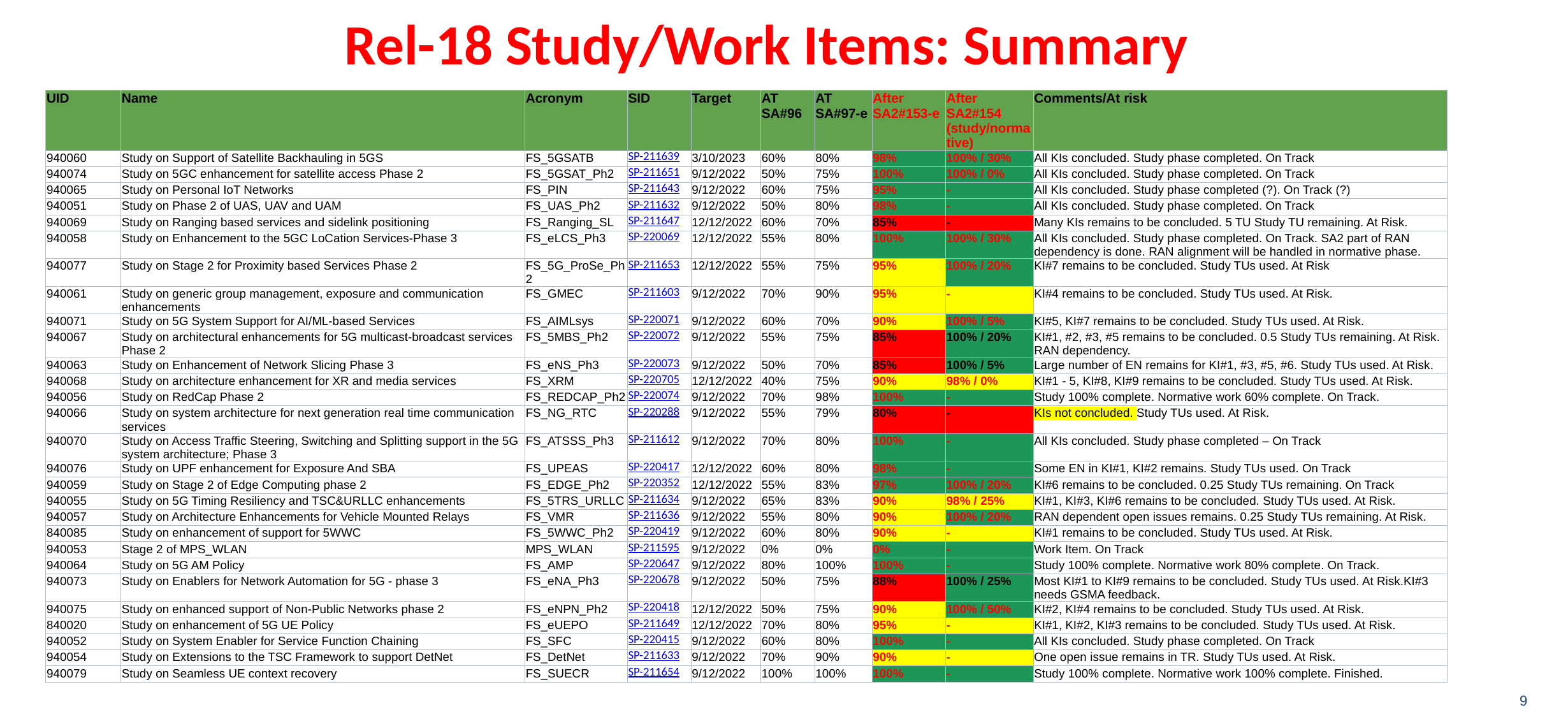

# Rel-18 Study/Work Items: Summary
| UID | Name | Acronym | SID | Target | AT SA#96 | AT SA#97-e | After SA2#153-e | After SA2#154 (study/normative) | Comments/At risk |
| --- | --- | --- | --- | --- | --- | --- | --- | --- | --- |
| 940060 | Study on Support of Satellite Backhauling in 5GS | FS\_5GSATB | SP-211639 | 3/10/2023 | 60% | 80% | 98% | 100% / 30% | All KIs concluded. Study phase completed. On Track |
| 940074 | Study on 5GC enhancement for satellite access Phase 2 | FS\_5GSAT\_Ph2 | SP-211651 | 9/12/2022 | 50% | 75% | 100% | 100% / 0% | All KIs concluded. Study phase completed. On Track |
| 940065 | Study on Personal IoT Networks | FS\_PIN | SP-211643 | 9/12/2022 | 60% | 75% | 95% | - | All KIs concluded. Study phase completed (?). On Track (?) |
| 940051 | Study on Phase 2 of UAS, UAV and UAM | FS\_UAS\_Ph2 | SP-211632 | 9/12/2022 | 50% | 80% | 98% | - | All KIs concluded. Study phase completed. On Track |
| 940069 | Study on Ranging based services and sidelink positioning | FS\_Ranging\_SL | SP-211647 | 12/12/2022 | 60% | 70% | 85% | - | Many KIs remains to be concluded. 5 TU Study TU remaining. At Risk. |
| 940058 | Study on Enhancement to the 5GC LoCation Services-Phase 3 | FS\_eLCS\_Ph3 | SP-220069 | 12/12/2022 | 55% | 80% | 100% | 100% / 30% | All KIs concluded. Study phase completed. On Track. SA2 part of RAN dependency is done. RAN alignment will be handled in normative phase. |
| 940077 | Study on Stage 2 for Proximity based Services Phase 2 | FS\_5G\_ProSe\_Ph2 | SP-211653 | 12/12/2022 | 55% | 75% | 95% | 100% / 20% | KI#7 remains to be concluded. Study TUs used. At Risk |
| 940061 | Study on generic group management, exposure and communication enhancements | FS\_GMEC | SP-211603 | 9/12/2022 | 70% | 90% | 95% | - | KI#4 remains to be concluded. Study TUs used. At Risk. |
| 940071 | Study on 5G System Support for AI/ML-based Services | FS\_AIMLsys | SP-220071 | 9/12/2022 | 60% | 70% | 90% | 100% / 5% | KI#5, KI#7 remains to be concluded. Study TUs used. At Risk. |
| 940067 | Study on architectural enhancements for 5G multicast-broadcast services Phase 2 | FS\_5MBS\_Ph2 | SP-220072 | 9/12/2022 | 55% | 75% | 85% | 100% / 20% | KI#1, #2, #3, #5 remains to be concluded. 0.5 Study TUs remaining. At Risk. RAN dependency. |
| 940063 | Study on Enhancement of Network Slicing Phase 3 | FS\_eNS\_Ph3 | SP-220073 | 9/12/2022 | 50% | 70% | 85% | 100% / 5% | Large number of EN remains for KI#1, #3, #5, #6. Study TUs used. At Risk. |
| 940068 | Study on architecture enhancement for XR and media services | FS\_XRM | SP-220705 | 12/12/2022 | 40% | 75% | 90% | 98% / 0% | KI#1 - 5, KI#8, KI#9 remains to be concluded. Study TUs used. At Risk. |
| 940056 | Study on RedCap Phase 2 | FS\_REDCAP\_Ph2 | SP-220074 | 9/12/2022 | 70% | 98% | 100% | - | Study 100% complete. Normative work 60% complete. On Track. |
| 940066 | Study on system architecture for next generation real time communication services | FS\_NG\_RTC | SP-220288 | 9/12/2022 | 55% | 79% | 80% | - | KIs not concluded. Study TUs used. At Risk. |
| 940070 | Study on Access Traffic Steering, Switching and Splitting support in the 5G system architecture; Phase 3 | FS\_ATSSS\_Ph3 | SP-211612 | 9/12/2022 | 70% | 80% | 100% | - | All KIs concluded. Study phase completed – On Track |
| 940076 | Study on UPF enhancement for Exposure And SBA | FS\_UPEAS | SP-220417 | 12/12/2022 | 60% | 80% | 98% | - | Some EN in KI#1, KI#2 remains. Study TUs used. On Track |
| 940059 | Study on Stage 2 of Edge Computing phase 2 | FS\_EDGE\_Ph2 | SP-220352 | 12/12/2022 | 55% | 83% | 97% | 100% / 20% | KI#6 remains to be concluded. 0.25 Study TUs remaining. On Track |
| 940055 | Study on 5G Timing Resiliency and TSC&URLLC enhancements | FS\_5TRS\_URLLC | SP-211634 | 9/12/2022 | 65% | 83% | 90% | 98% / 25% | KI#1, KI#3, KI#6 remains to be concluded. Study TUs used. At Risk. |
| 940057 | Study on Architecture Enhancements for Vehicle Mounted Relays | FS\_VMR | SP-211636 | 9/12/2022 | 55% | 80% | 90% | 100% / 20% | RAN dependent open issues remains. 0.25 Study TUs remaining. At Risk. |
| 840085 | Study on enhancement of support for 5WWC | FS\_5WWC\_Ph2 | SP-220419 | 9/12/2022 | 60% | 80% | 90% | - | KI#1 remains to be concluded. Study TUs used. At Risk. |
| 940053 | Stage 2 of MPS\_WLAN | MPS\_WLAN | SP-211595 | 9/12/2022 | 0% | 0% | 0% | - | Work Item. On Track |
| 940064 | Study on 5G AM Policy | FS\_AMP | SP-220647 | 9/12/2022 | 80% | 100% | 100% | - | Study 100% complete. Normative work 80% complete. On Track. |
| 940073 | Study on Enablers for Network Automation for 5G - phase 3 | FS\_eNA\_Ph3 | SP-220678 | 9/12/2022 | 50% | 75% | 88% | 100% / 25% | Most KI#1 to KI#9 remains to be concluded. Study TUs used. At Risk.KI#3 needs GSMA feedback. |
| 940075 | Study on enhanced support of Non-Public Networks phase 2 | FS\_eNPN\_Ph2 | SP-220418 | 12/12/2022 | 50% | 75% | 90% | 100% / 50% | KI#2, KI#4 remains to be concluded. Study TUs used. At Risk. |
| 840020 | Study on enhancement of 5G UE Policy | FS\_eUEPO | SP-211649 | 12/12/2022 | 70% | 80% | 95% | - | KI#1, KI#2, KI#3 remains to be concluded. Study TUs used. At Risk. |
| 940052 | Study on System Enabler for Service Function Chaining | FS\_SFC | SP-220415 | 9/12/2022 | 60% | 80% | 100% | - | All KIs concluded. Study phase completed. On Track |
| 940054 | Study on Extensions to the TSC Framework to support DetNet | FS\_DetNet | SP-211633 | 9/12/2022 | 70% | 90% | 90% | - | One open issue remains in TR. Study TUs used. At Risk. |
| 940079 | Study on Seamless UE context recovery | FS\_SUECR | SP-211654 | 9/12/2022 | 100% | 100% | 100% | - | Study 100% complete. Normative work 100% complete. Finished. |